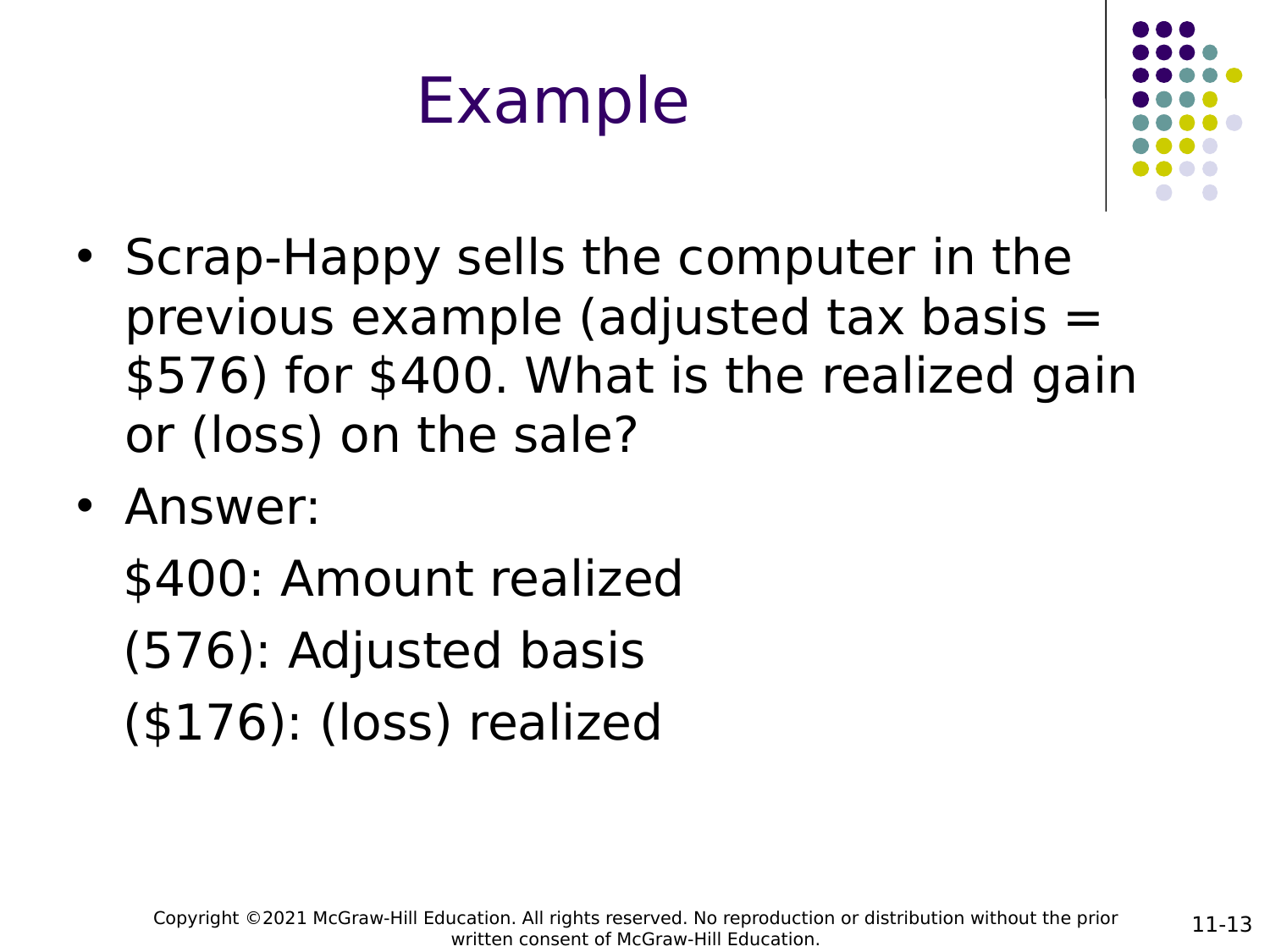

# Example
Scrap-Happy sells the computer in the previous example (adjusted tax basis = $576) for $400. What is the realized gain or (loss) on the sale?
Answer:
$400: Amount realized
(576): Adjusted basis
($176): (loss) realized
11-13